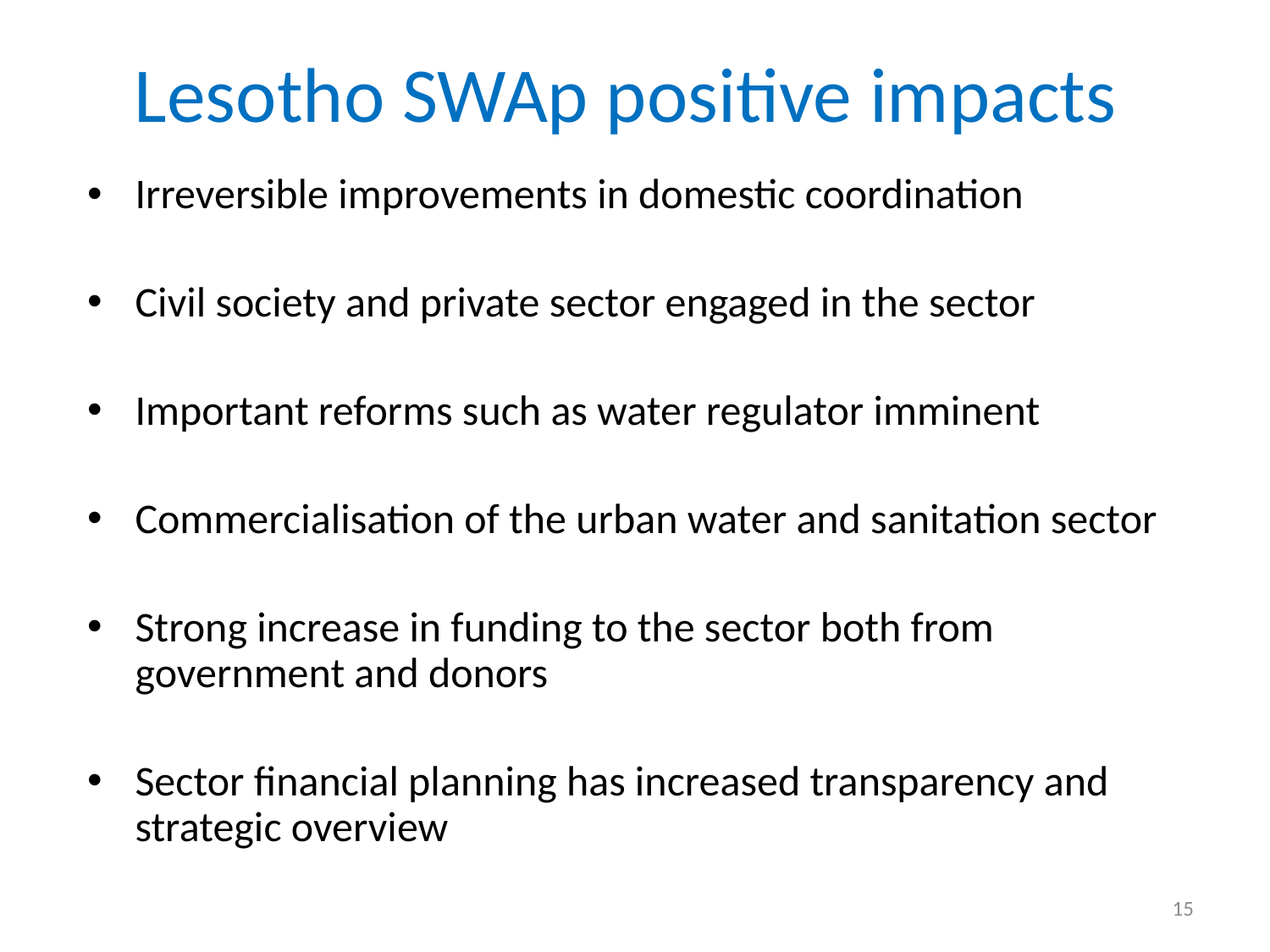

Lesotho SWAp positive impacts
Irreversible improvements in domestic coordination

Civil society and private sector engaged in the sector

Important reforms such as water regulator imminent

Commercialisation of the urban water and sanitation sector

Strong increase in funding to the sector both from government and donors

Sector financial planning has increased transparency and strategic overview

15